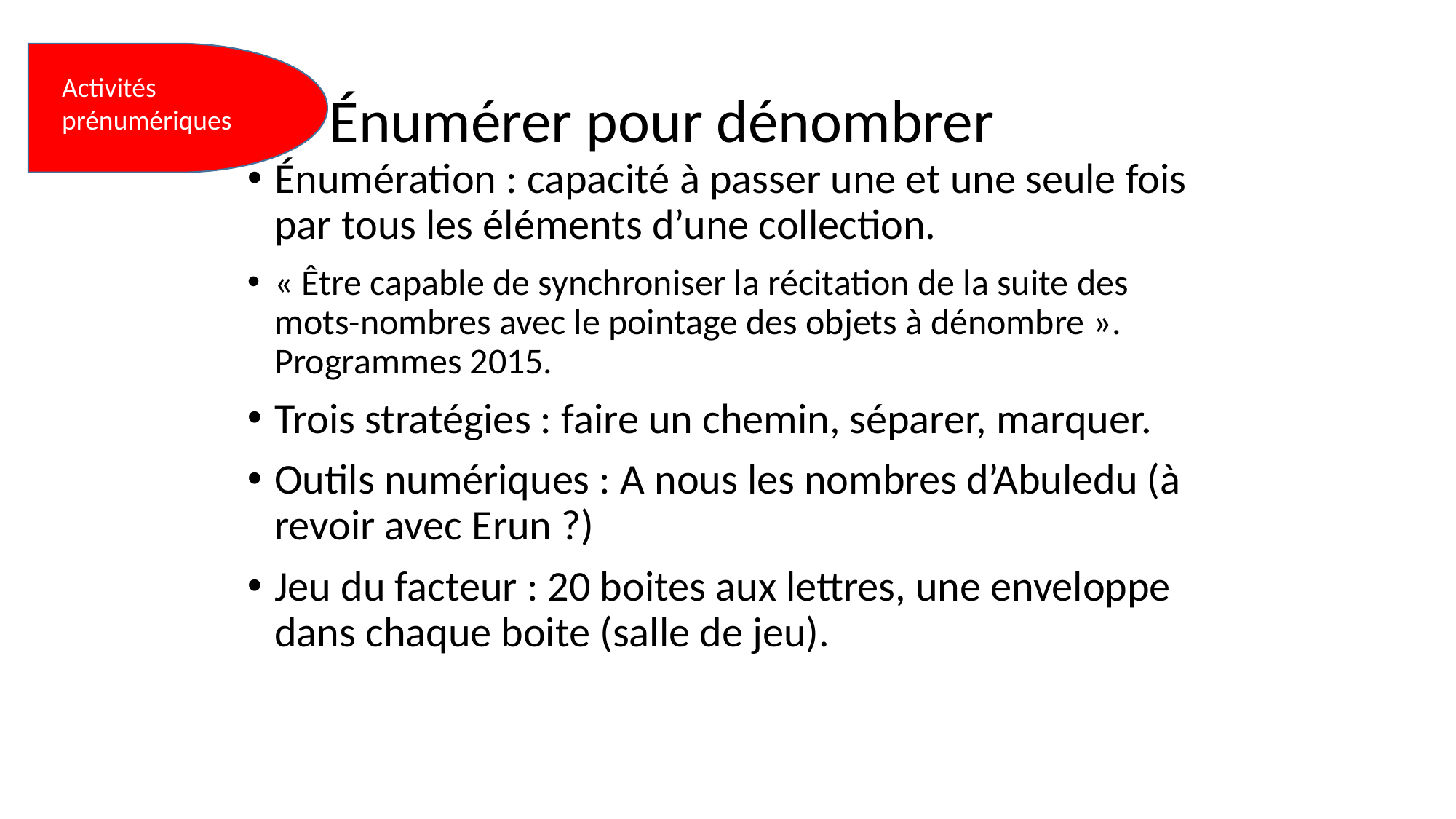

# Énumérer pour dénombrer
Activités prénumériques

Énumération : capacité à passer une et une seule fois par tous les éléments d’une collection.
« être capable de synchroniser la récitation de la suite des mots-nombres avec le pointage des objets à dénombre ». Programmes 2015.
Trois stratégies : faire un chemin, séparer, marquer.
Outils numériques : A nous les nombres d’Abuledu (à revoir avec Erun ?)
Jeu du facteur : 20 boites aux lettres, une enveloppe dans chaque boite (salle de jeu).